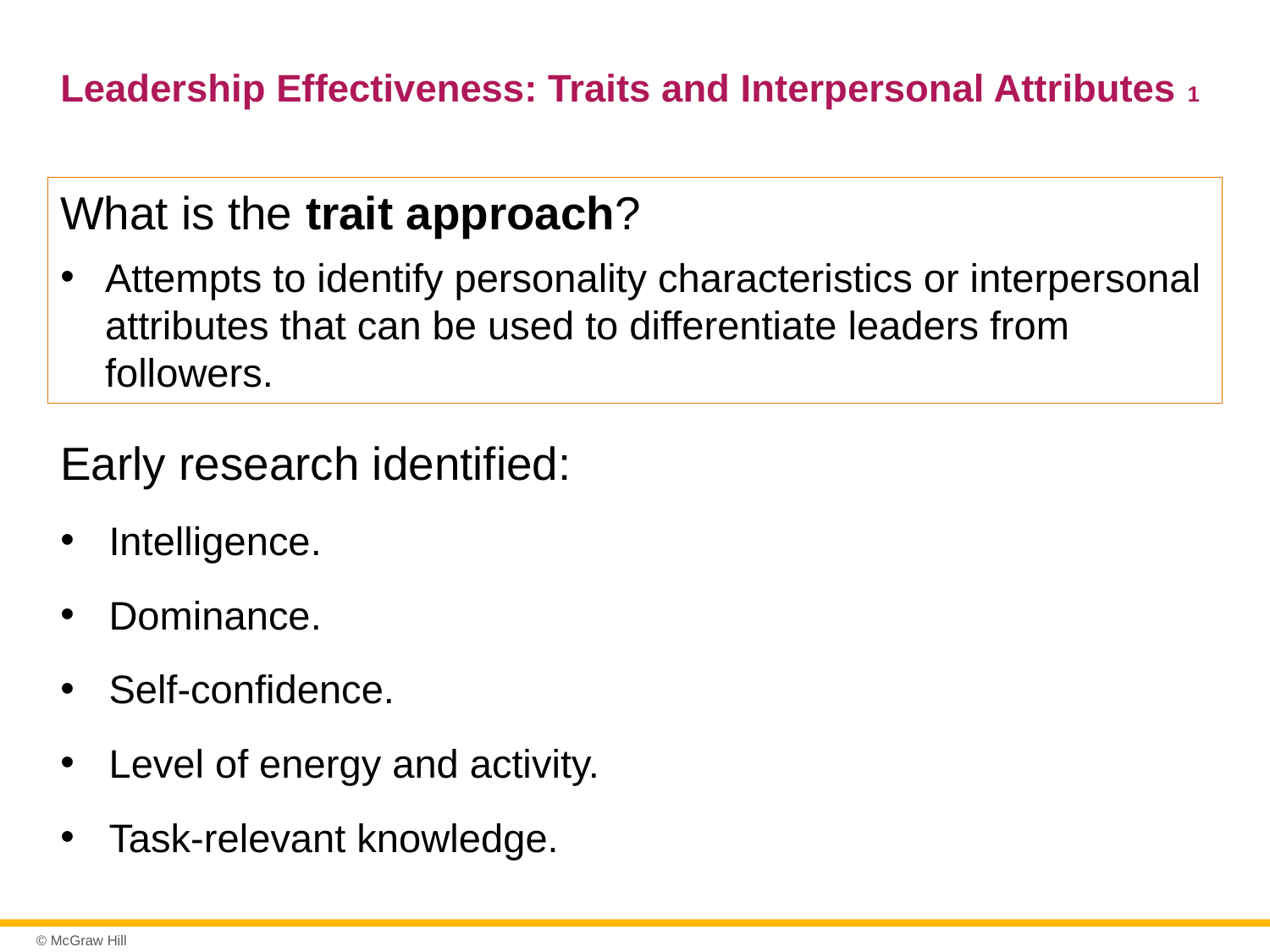

# Leadership Effectiveness: Traits and Interpersonal Attributes 1
What is the trait approach?
Attempts to identify personality characteristics or interpersonal attributes that can be used to differentiate leaders from followers.
Early research identified:
Intelligence.
Dominance.
Self-confidence.
Level of energy and activity.
Task-relevant knowledge.